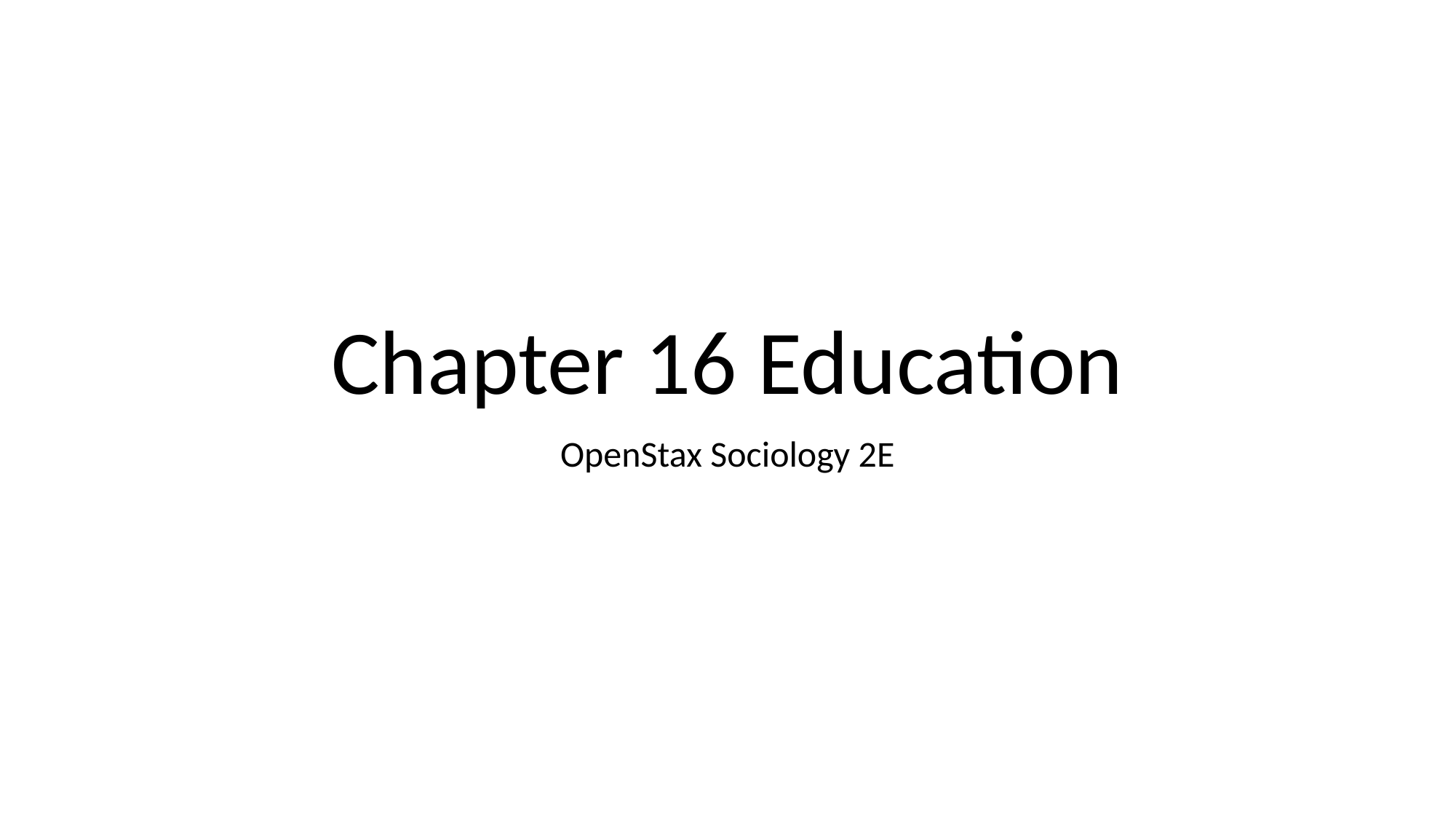

# Chapter 16 Education
OpenStax Sociology 2E